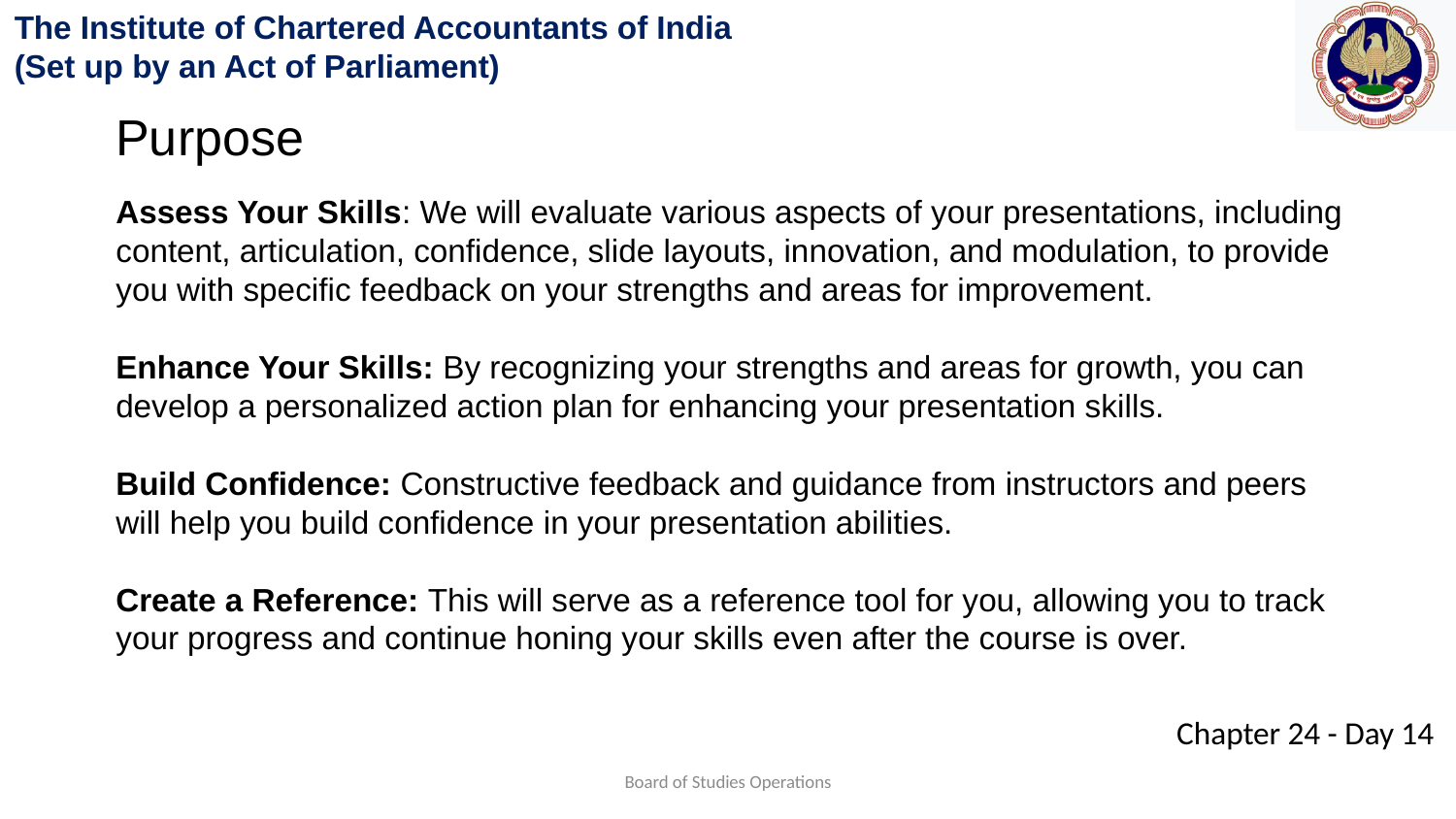

Purpose

Assess Your Skills: We will evaluate various aspects of your presentations, including content, articulation, confidence, slide layouts, innovation, and modulation, to provide you with specific feedback on your strengths and areas for improvement.

Enhance Your Skills: By recognizing your strengths and areas for growth, you can develop a personalized action plan for enhancing your presentation skills.

Build Confidence: Constructive feedback and guidance from instructors and peers will help you build confidence in your presentation abilities.

Create a Reference: This will serve as a reference tool for you, allowing you to track your progress and continue honing your skills even after the course is over.
Board of Studies Operations